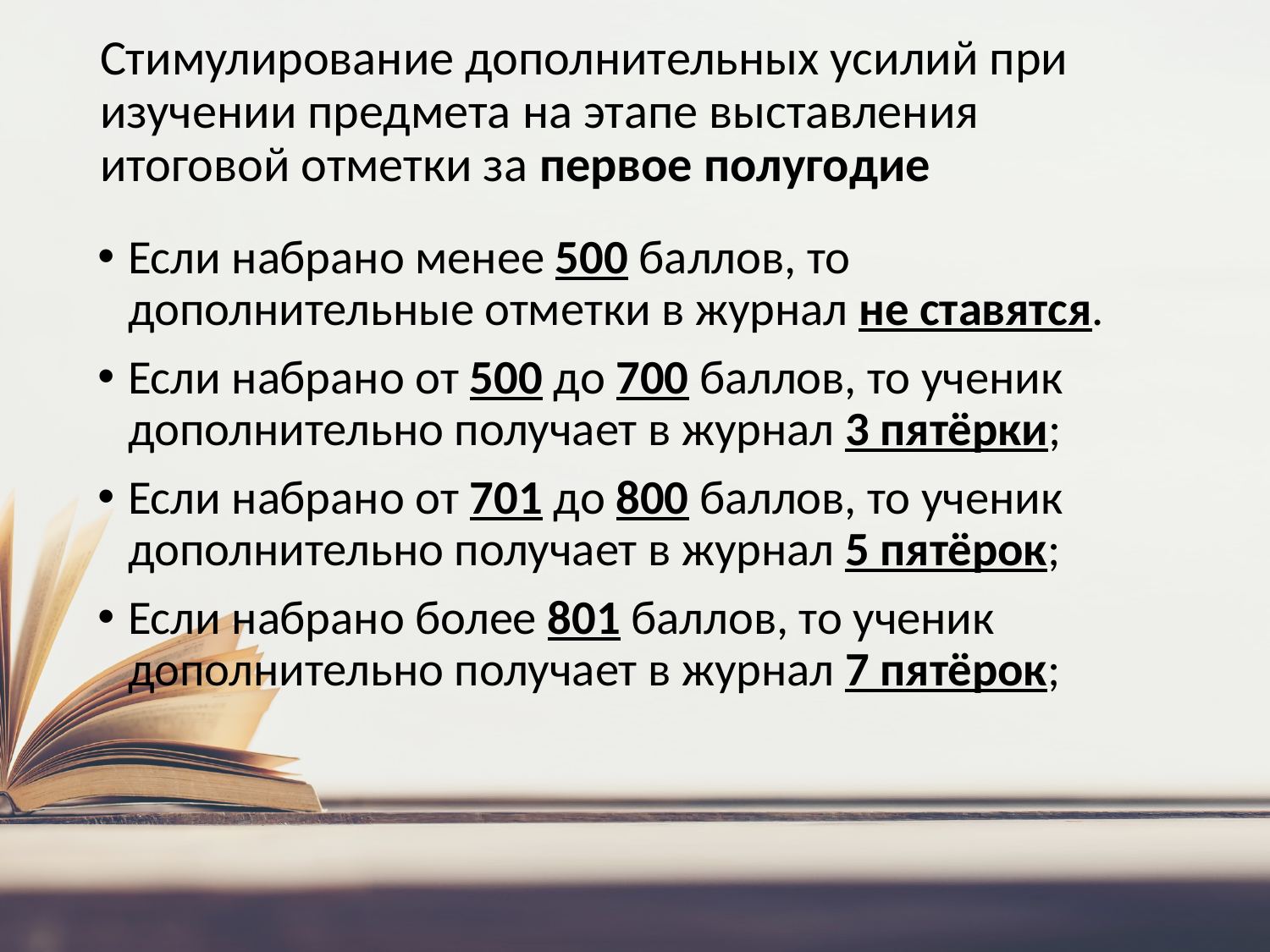

# Стимулирование дополнительных усилий при изучении предмета на этапе выставления итоговой отметки за первое полугодие
Если набрано менее 500 баллов, то дополнительные отметки в журнал не ставятся.
Если набрано от 500 до 700 баллов, то ученик дополнительно получает в журнал 3 пятёрки;
Если набрано от 701 до 800 баллов, то ученик дополнительно получает в журнал 5 пятёрок;
Если набрано более 801 баллов, то ученик дополнительно получает в журнал 7 пятёрок;